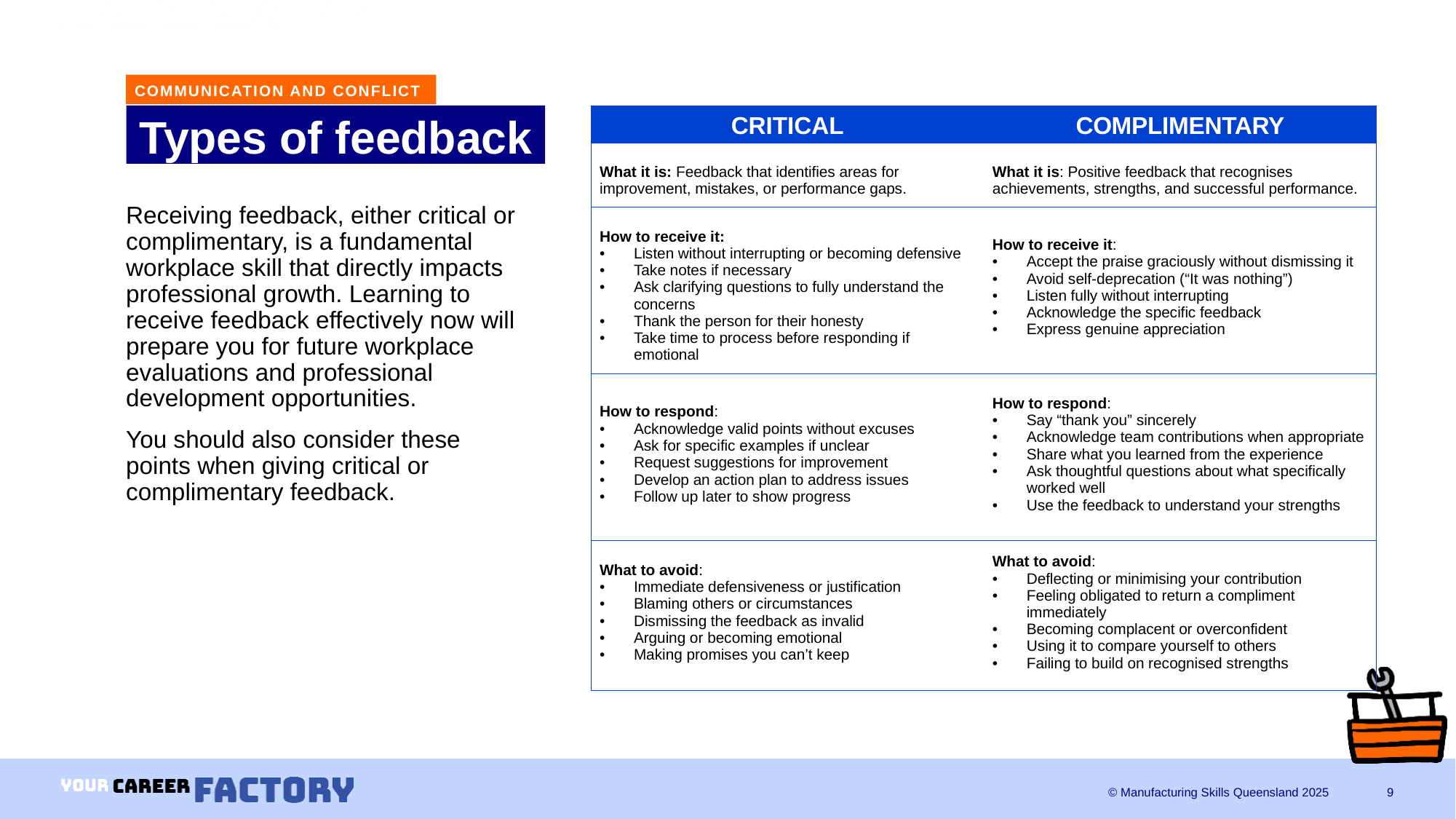

COMMUNICATION AND CONFLICT
# Types of feedback
| CRITICAL | COMPLIMENTARY |
| --- | --- |
| What it is: Feedback that identifies areas for improvement, mistakes, or performance gaps. | What it is: Positive feedback that recognises achievements, strengths, and successful performance. |
| How to receive it: Listen without interrupting or becoming defensive Take notes if necessary Ask clarifying questions to fully understand the concerns Thank the person for their honesty Take time to process before responding if emotional | How to receive it: Accept the praise graciously without dismissing it Avoid self-deprecation (“It was nothing”) Listen fully without interrupting Acknowledge the specific feedback Express genuine appreciation |
| How to respond: Acknowledge valid points without excuses Ask for specific examples if unclear Request suggestions for improvement Develop an action plan to address issues Follow up later to show progress | How to respond: Say “thank you” sincerely Acknowledge team contributions when appropriate Share what you learned from the experience Ask thoughtful questions about what specifically worked well Use the feedback to understand your strengths |
| What to avoid: Immediate defensiveness or justification Blaming others or circumstances Dismissing the feedback as invalid Arguing or becoming emotional Making promises you can’t keep | What to avoid: Deflecting or minimising your contribution Feeling obligated to return a compliment immediately Becoming complacent or overconfident Using it to compare yourself to others Failing to build on recognised strengths |
Receiving feedback, either critical or complimentary, is a fundamental workplace skill that directly impacts professional growth. Learning to receive feedback effectively now will prepare you for future workplace evaluations and professional development opportunities.
You should also consider these points when giving critical or complimentary feedback.